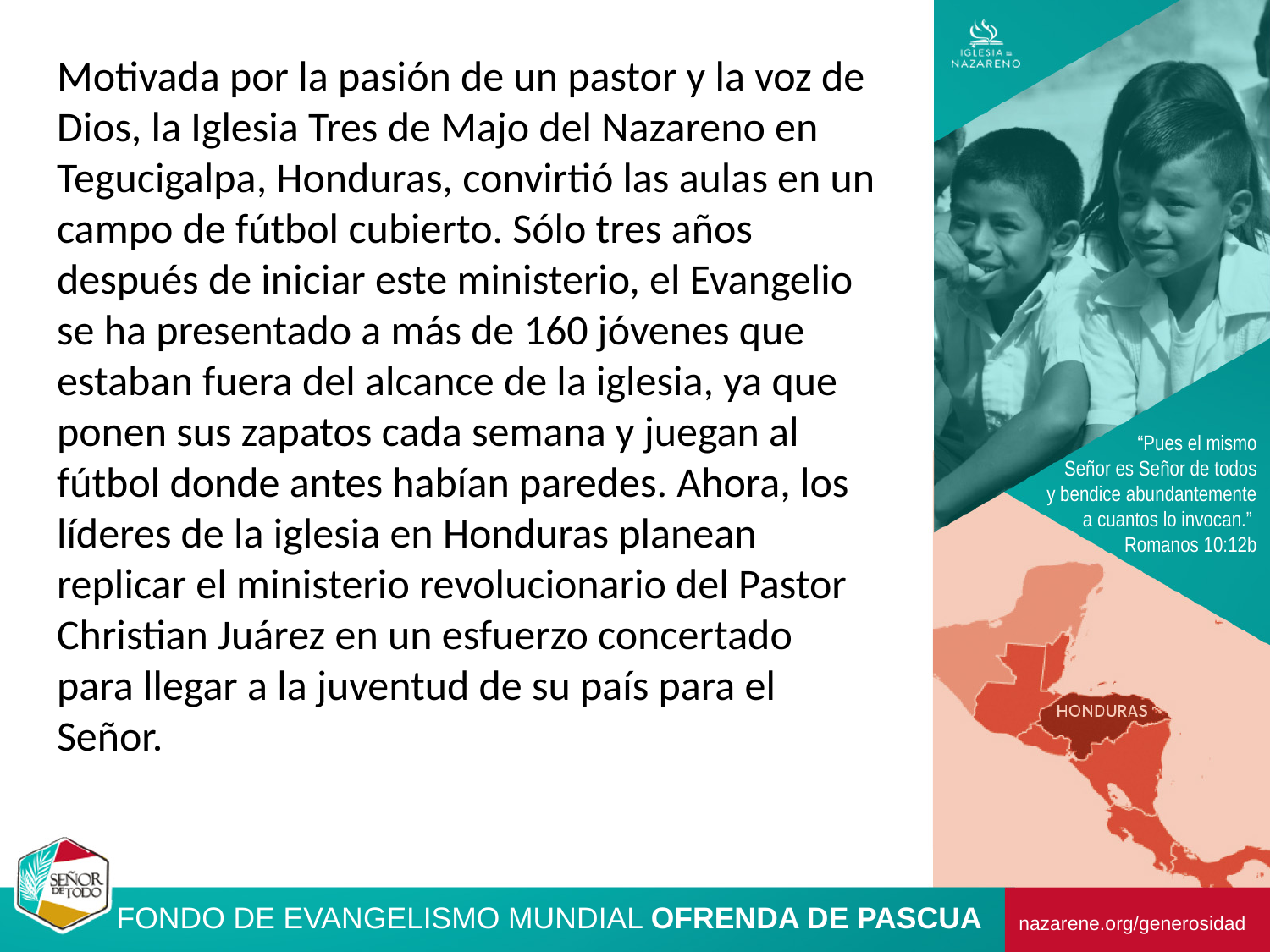

Motivada por la pasión de un pastor y la voz de Dios, la Iglesia Tres de Majo del Nazareno en Tegucigalpa, Honduras, convirtió las aulas en un campo de fútbol cubierto. Sólo tres años después de iniciar este ministerio, el Evangelio se ha presentado a más de 160 jóvenes que estaban fuera del alcance de la iglesia, ya que ponen sus zapatos cada semana y juegan al fútbol donde antes habían paredes. Ahora, los líderes de la iglesia en Honduras planean replicar el ministerio revolucionario del Pastor Christian Juárez en un esfuerzo concertado para llegar a la juventud de su país para el Señor.
“Pues el mismo
Señor es Señor de todos
y bendice abundantemente a cuantos lo invocan.”
Romanos 10:12b
Fondo de Evangelismo Mundial Ofrenda de Pascua
nazarene.org/generosidad